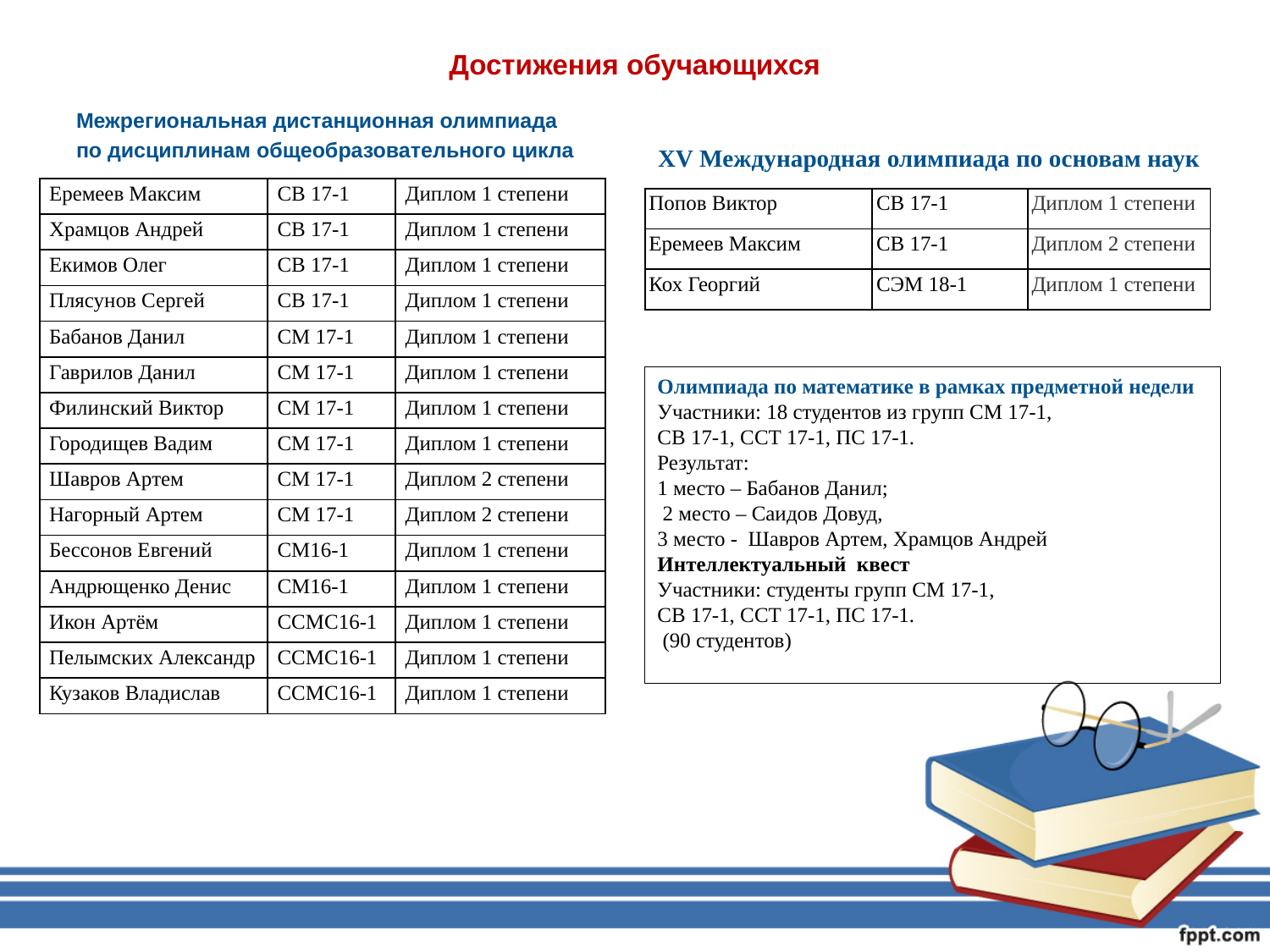

# Достижения обучающихся
Межрегиональная дистанционная олимпиада
по дисциплинам общеобразовательного цикла

ХV Международная олимпиада по основам наук
| Еремеев Максим | СВ 17-1 | Диплом 1 степени |
| --- | --- | --- |
| Храмцов Андрей | СВ 17-1 | Диплом 1 степени |
| Екимов Олег | СВ 17-1 | Диплом 1 степени |
| Плясунов Сергей | СВ 17-1 | Диплом 1 степени |
| Бабанов Данил | СМ 17-1 | Диплом 1 степени |
| Гаврилов Данил | СМ 17-1 | Диплом 1 степени |
| Филинский Виктор | СМ 17-1 | Диплом 1 степени |
| Городищев Вадим | СМ 17-1 | Диплом 1 степени |
| Шавров Артем | СМ 17-1 | Диплом 2 степени |
| Нагорный Артем | СМ 17-1 | Диплом 2 степени |
| Бессонов Евгений | СМ16-1 | Диплом 1 степени |
| Андрющенко Денис | СМ16-1 | Диплом 1 степени |
| Икон Артём | ССМС16-1 | Диплом 1 степени |
| Пелымских Александр | ССМС16-1 | Диплом 1 степени |
| Кузаков Владислав | ССМС16-1 | Диплом 1 степени |
| Попов Виктор | СВ 17-1 | Диплом 1 степени |
| --- | --- | --- |
| Еремеев Максим | СВ 17-1 | Диплом 2 степени |
| Кох Георгий | СЭМ 18-1 | Диплом 1 степени |
Олимпиада по математике в рамках предметной недели
Участники: 18 студентов из групп СМ 17-1,
СВ 17-1, ССТ 17-1, ПС 17-1.
Результат:
1 место – Бабанов Данил;
 2 место – Саидов Довуд,
3 место -  Шавров Артем, Храмцов Андрей
Интеллектуальный  квест
Участники: студенты групп СМ 17-1,
СВ 17-1, ССТ 17-1, ПС 17-1.
 (90 студентов)